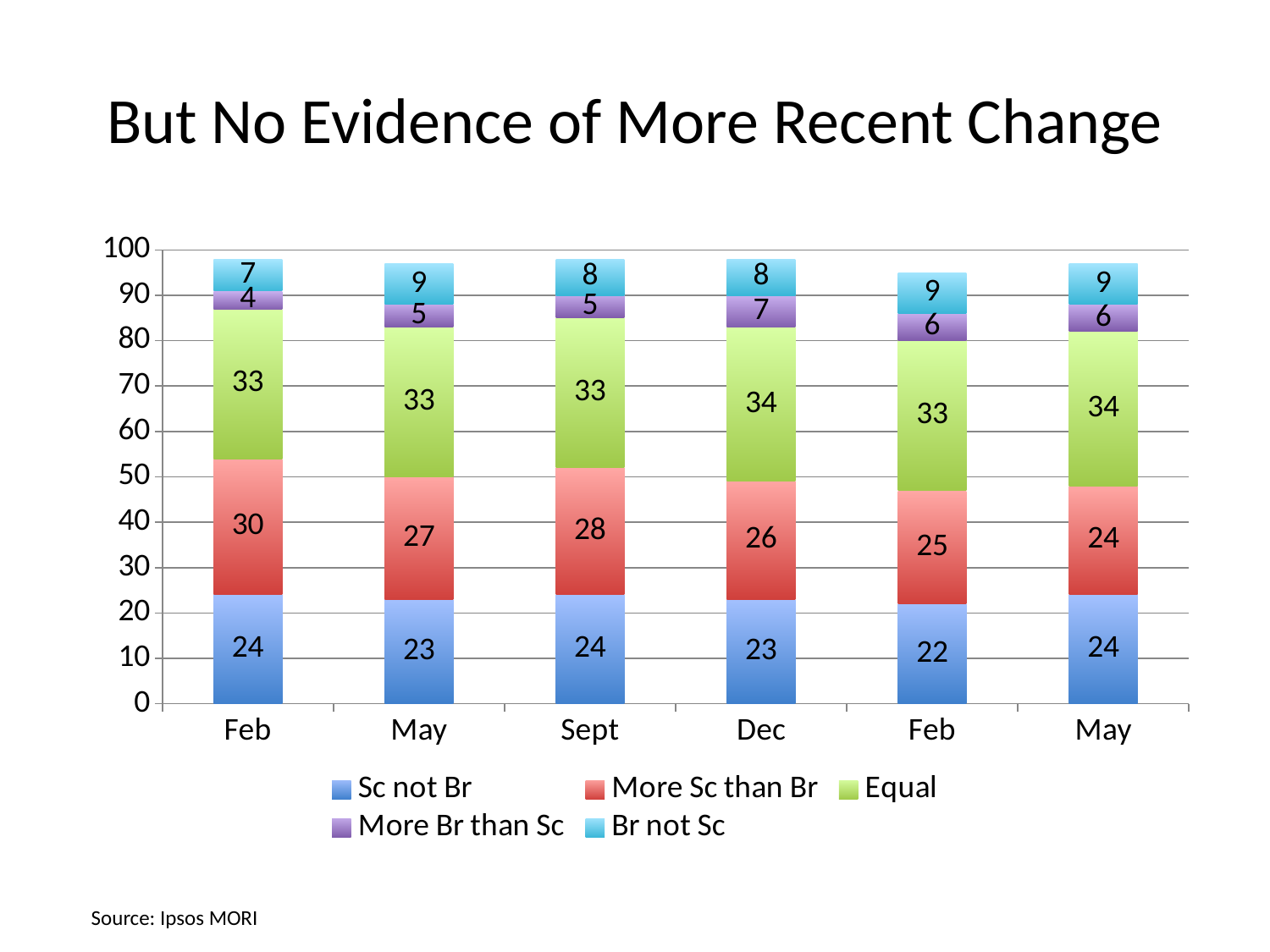

# But No Evidence of More Recent Change

### Chart

| Category | Sc not Br  | More Sc than Br | Equal | More Br than Sc | Br not Sc |
|---|---|---|---|---|---|
| Feb | 24.0 | 30.0 | 33.0 | 4.0 | 7.0 |
| May | 23.0 | 27.0 | 33.0 | 5.0 | 9.0 |
| Sept | 24.0 | 28.0 | 33.0 | 5.0 | 8.0 |
| Dec | 23.0 | 26.0 | 34.0 | 7.0 | 8.0 |
| Feb | 22.0 | 25.0 | 33.0 | 6.0 | 9.0 |
| May | 24.0 | 24.0 | 34.0 | 6.0 | 9.0 |
Source: Ipsos MORI